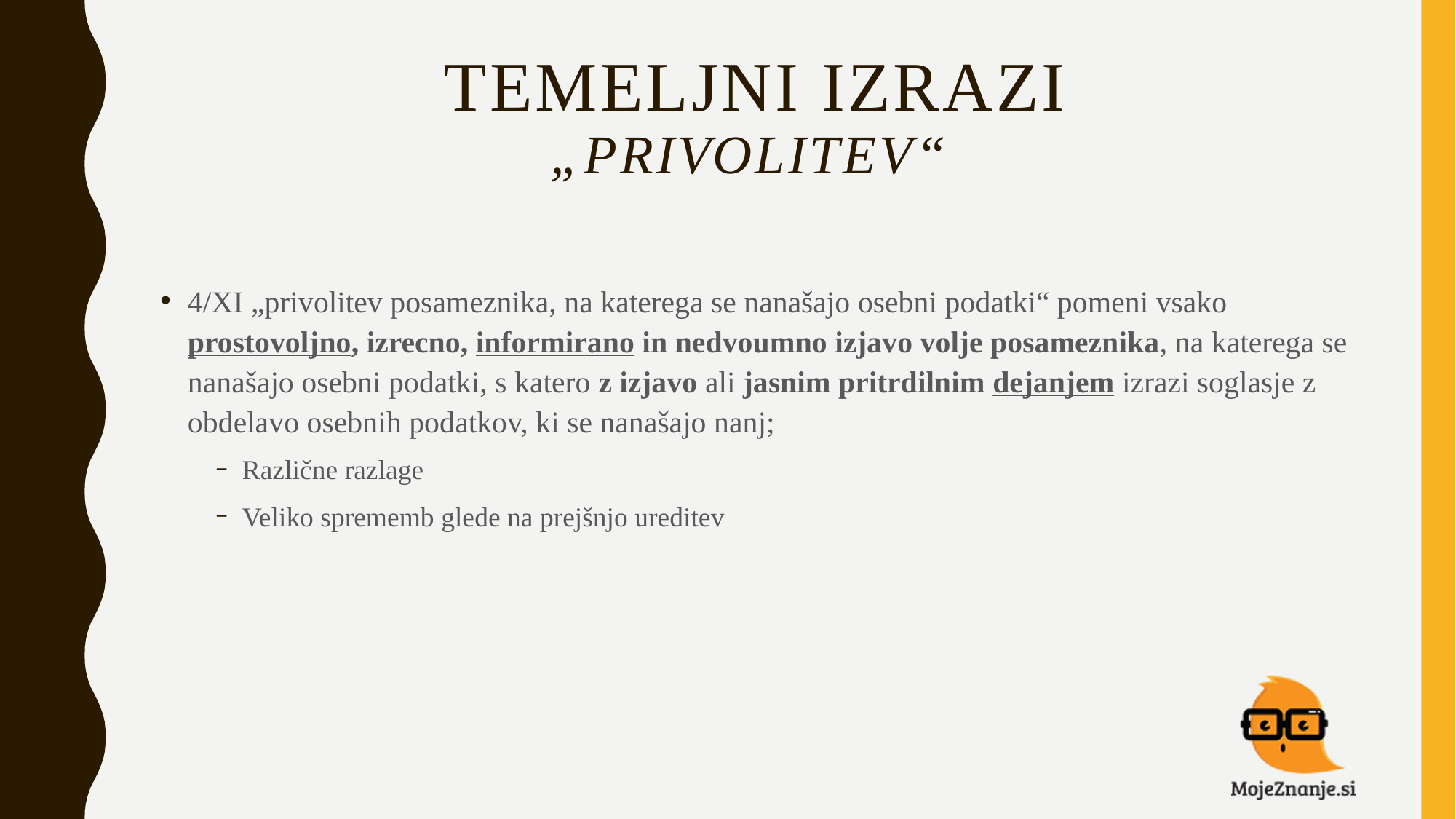

# TEMELJNI IZRAZI „PRIVOLITEV“
4/XI „privolitev posameznika, na katerega se nanašajo osebni podatki“ pomeni vsako prostovoljno, izrecno, informirano in nedvoumno izjavo volje posameznika, na katerega se nanašajo osebni podatki, s katero z izjavo ali jasnim pritrdilnim dejanjem izrazi soglasje z obdelavo osebnih podatkov, ki se nanašajo nanj;
Različne razlage
Veliko sprememb glede na prejšnjo ureditev